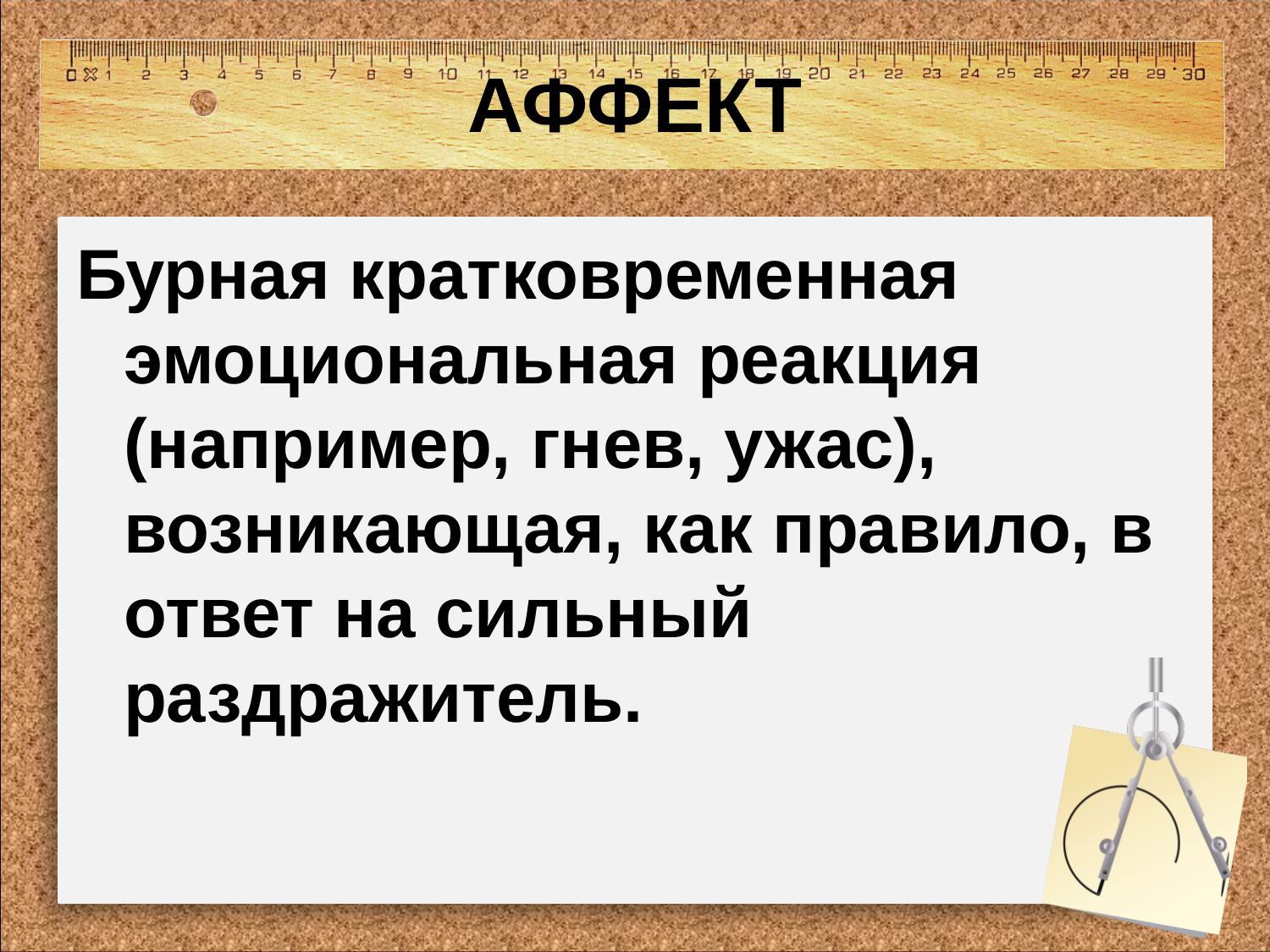

# АФФЕКТ
Бурная кратковременная эмоциональная реакция (например, гнев, ужас), возникающая, как правило, в ответ на сильный раздражитель.